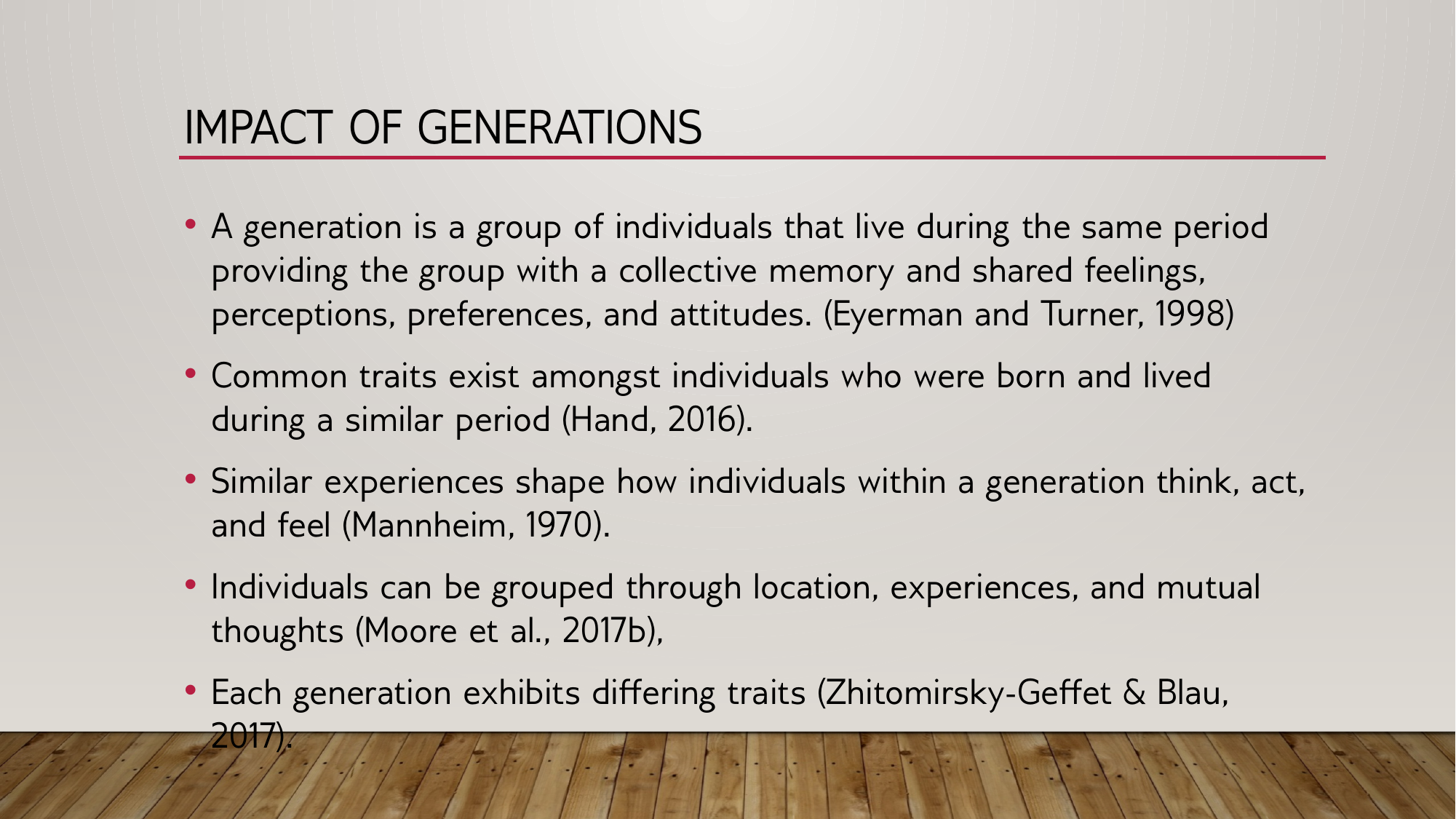

# Impact of Generations
A generation is a group of individuals that live during the same period providing the group with a collective memory and shared feelings, perceptions, preferences, and attitudes. (Eyerman and Turner, 1998)
Common traits exist amongst individuals who were born and lived during a similar period (Hand, 2016).
Similar experiences shape how individuals within a generation think, act, and feel (Mannheim, 1970).
Individuals can be grouped through location, experiences, and mutual thoughts (Moore et al., 2017b),
Each generation exhibits differing traits (Zhitomirsky-Geffet & Blau, 2017).